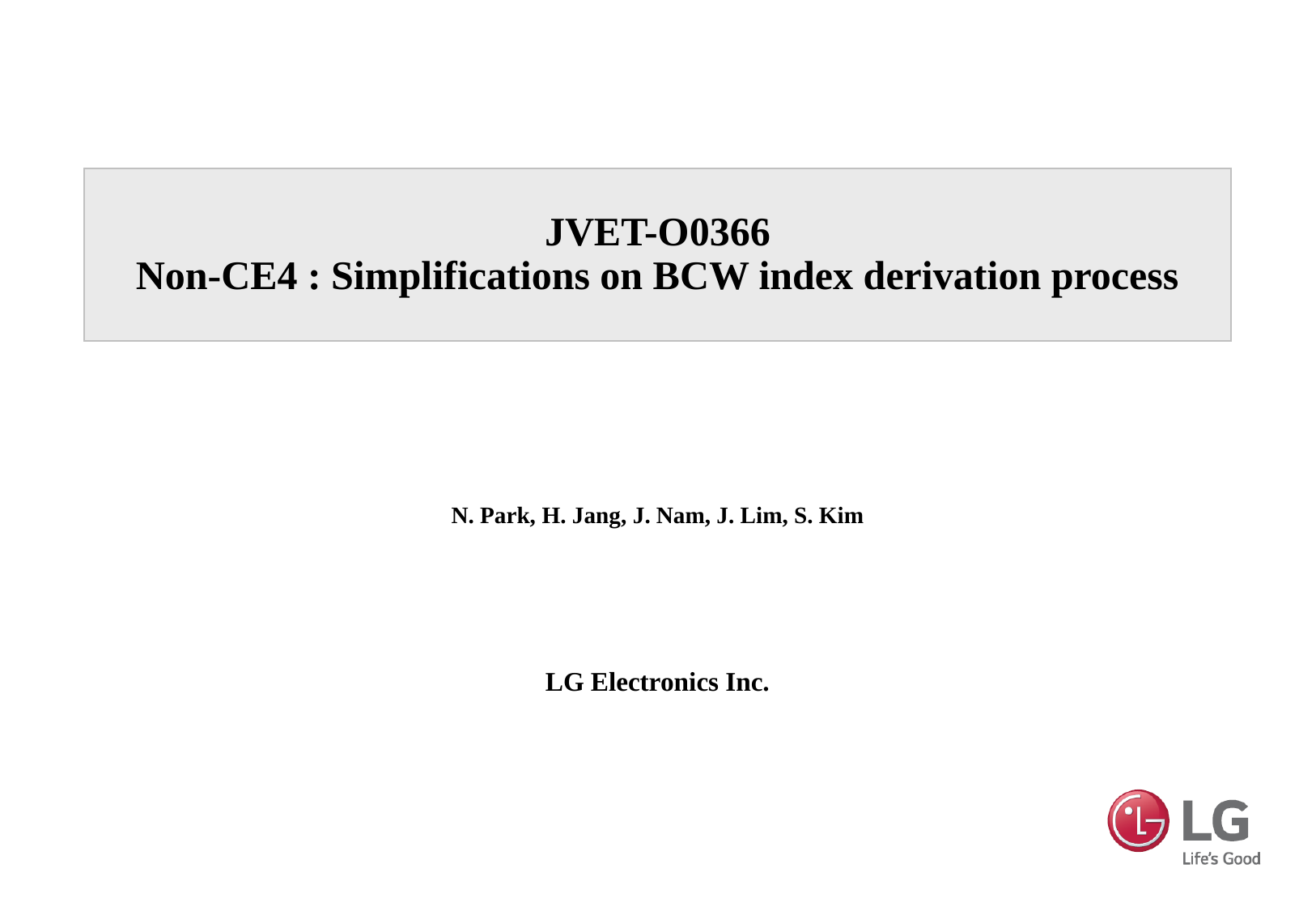

# JVET-O0366 Non-CE4 : Simplifications on BCW index derivation process
N. Park, H. Jang, J. Nam, J. Lim, S. Kim